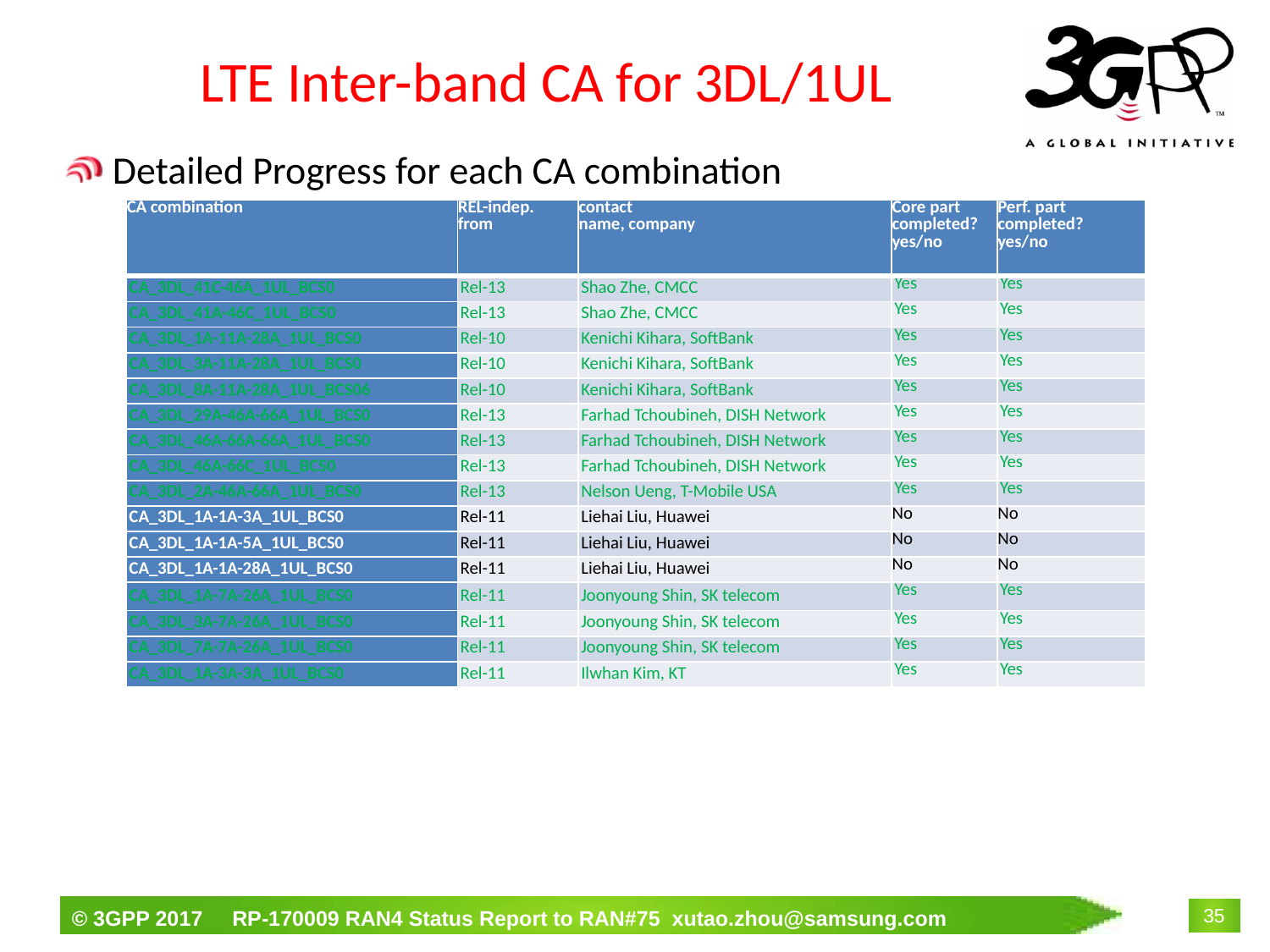

# LTE Inter-band CA for 3DL/1UL
Detailed Progress for each CA combination
| CA combination | REL-indep. from | contact name, company | Core part completed? yes/no | Perf. part completed? yes/no |
| --- | --- | --- | --- | --- |
| CA\_3DL\_41C-46A\_1UL\_BCS0 | Rel-13 | Shao Zhe, CMCC | Yes | Yes |
| CA\_3DL\_41A-46C\_1UL\_BCS0 | Rel-13 | Shao Zhe, CMCC | Yes | Yes |
| CA\_3DL\_1A-11A-28A\_1UL\_BCS0 | Rel-10 | Kenichi Kihara, SoftBank | Yes | Yes |
| CA\_3DL\_3A-11A-28A\_1UL\_BCS0 | Rel-10 | Kenichi Kihara, SoftBank | Yes | Yes |
| CA\_3DL\_8A-11A-28A\_1UL\_BCS06 | Rel-10 | Kenichi Kihara, SoftBank | Yes | Yes |
| CA\_3DL\_29A-46A-66A\_1UL\_BCS0 | Rel-13 | Farhad Tchoubineh, DISH Network | Yes | Yes |
| CA\_3DL\_46A-66A-66A\_1UL\_BCS0 | Rel-13 | Farhad Tchoubineh, DISH Network | Yes | Yes |
| CA\_3DL\_46A-66C\_1UL\_BCS0 | Rel-13 | Farhad Tchoubineh, DISH Network | Yes | Yes |
| CA\_3DL\_2A-46A-66A\_1UL\_BCS0 | Rel-13 | Nelson Ueng, T-Mobile USA | Yes | Yes |
| CA\_3DL\_1A-1A-3A\_1UL\_BCS0 | Rel-11 | Liehai Liu, Huawei | No | No |
| CA\_3DL\_1A-1A-5A\_1UL\_BCS0 | Rel-11 | Liehai Liu, Huawei | No | No |
| CA\_3DL\_1A-1A-28A\_1UL\_BCS0 | Rel-11 | Liehai Liu, Huawei | No | No |
| CA\_3DL\_1A-7A-26A\_1UL\_BCS0 | Rel-11 | Joonyoung Shin, SK telecom | Yes | Yes |
| CA\_3DL\_3A-7A-26A\_1UL\_BCS0 | Rel-11 | Joonyoung Shin, SK telecom | Yes | Yes |
| CA\_3DL\_7A-7A-26A\_1UL\_BCS0 | Rel-11 | Joonyoung Shin, SK telecom | Yes | Yes |
| CA\_3DL\_1A-3A-3A\_1UL\_BCS0 | Rel-11 | Ilwhan Kim, KT | Yes | Yes |